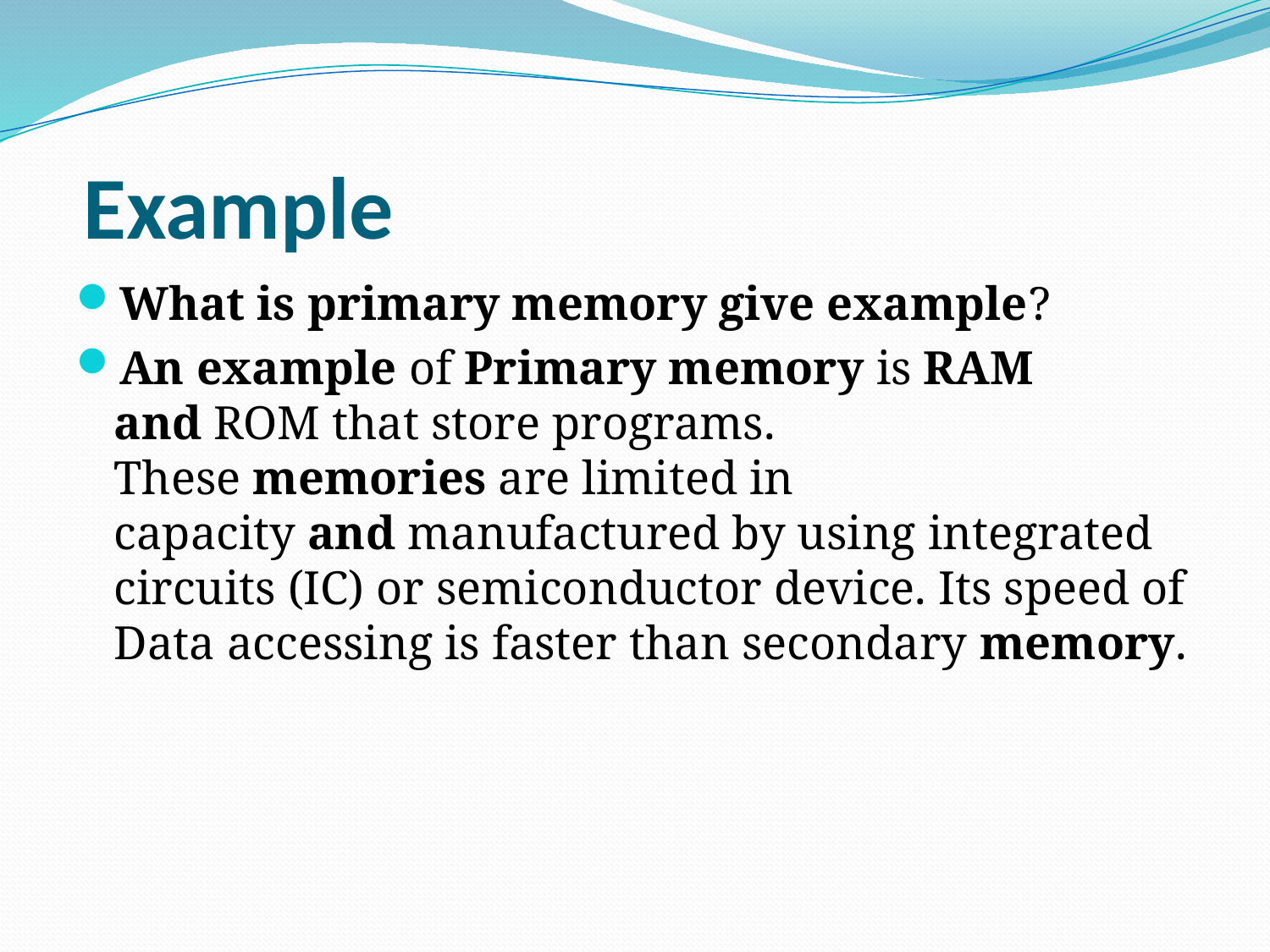

# Example
What is primary memory give example?
An example of Primary memory is RAM and ROM that store programs. These memories are limited in capacity and manufactured by using integrated circuits (IC) or semiconductor device. Its speed of Data accessing is faster than secondary memory.